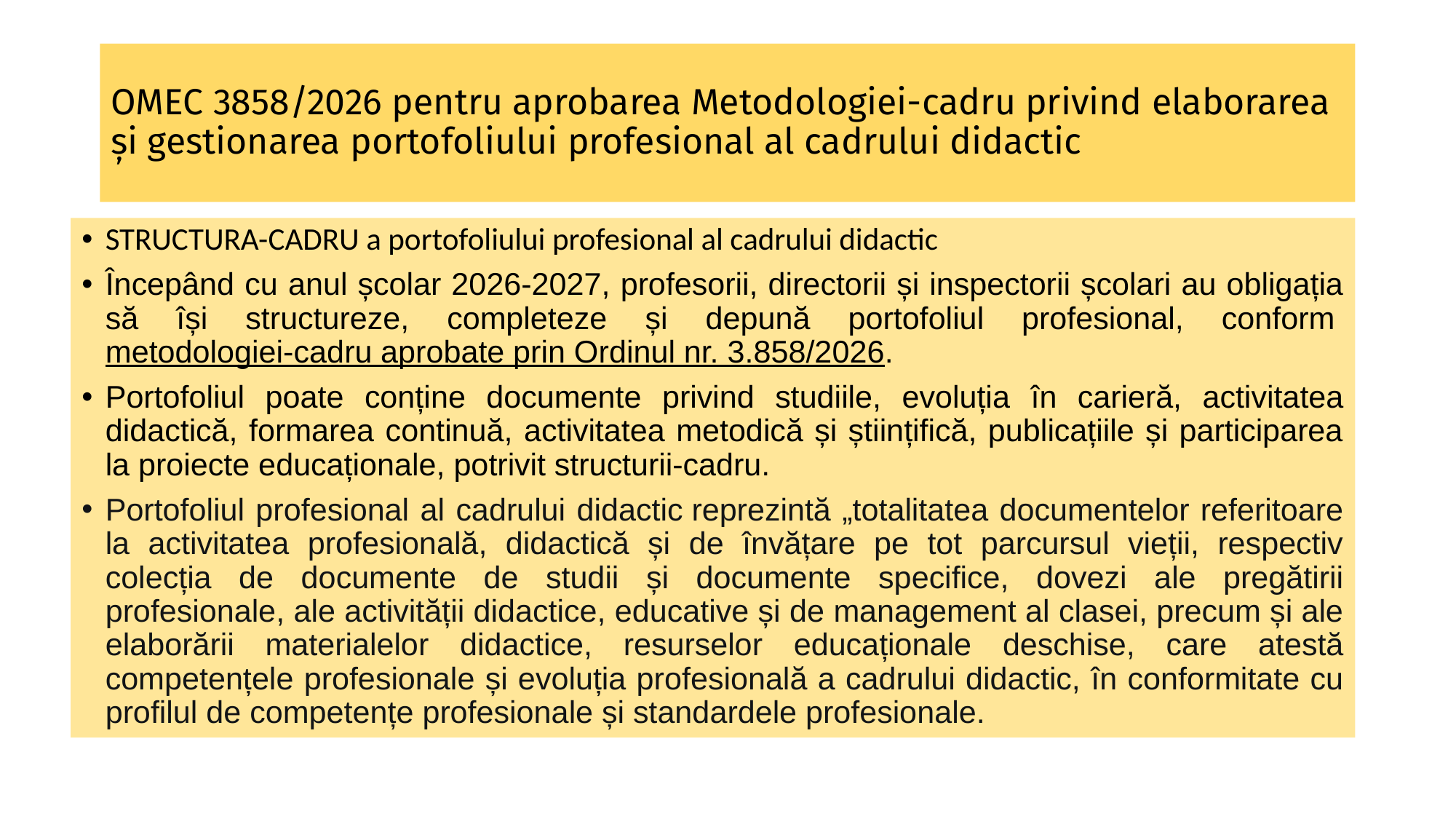

# OMEC 3858/2026 pentru aprobarea Metodologiei-cadru privind elaborarea și gestionarea portofoliului profesional al cadrului didactic
STRUCTURA-CADRU a portofoliului profesional al cadrului didactic
Începând cu anul școlar 2026-2027, profesorii, directorii și inspectorii școlari au obligația să își structureze, completeze și depună portofoliul profesional, conform metodologiei-cadru aprobate prin Ordinul nr. 3.858/2026.
Portofoliul poate conține documente privind studiile, evoluția în carieră, activitatea didactică, formarea continuă, activitatea metodică și științifică, publicațiile și participarea la proiecte educaționale, potrivit structurii-cadru.
Portofoliul profesional al cadrului didactic reprezintă „totalitatea documentelor referitoare la activitatea profesională, didactică și de învățare pe tot parcursul vieții, respectiv colecția de documente de studii și documente specifice, dovezi ale pregătirii profesionale, ale activității didactice, educative și de management al clasei, precum și ale elaborării materialelor didactice, resurselor educaționale deschise, care atestă competențele profesionale și evoluția profesională a cadrului didactic, în conformitate cu profilul de competențe profesionale și standardele profesionale.